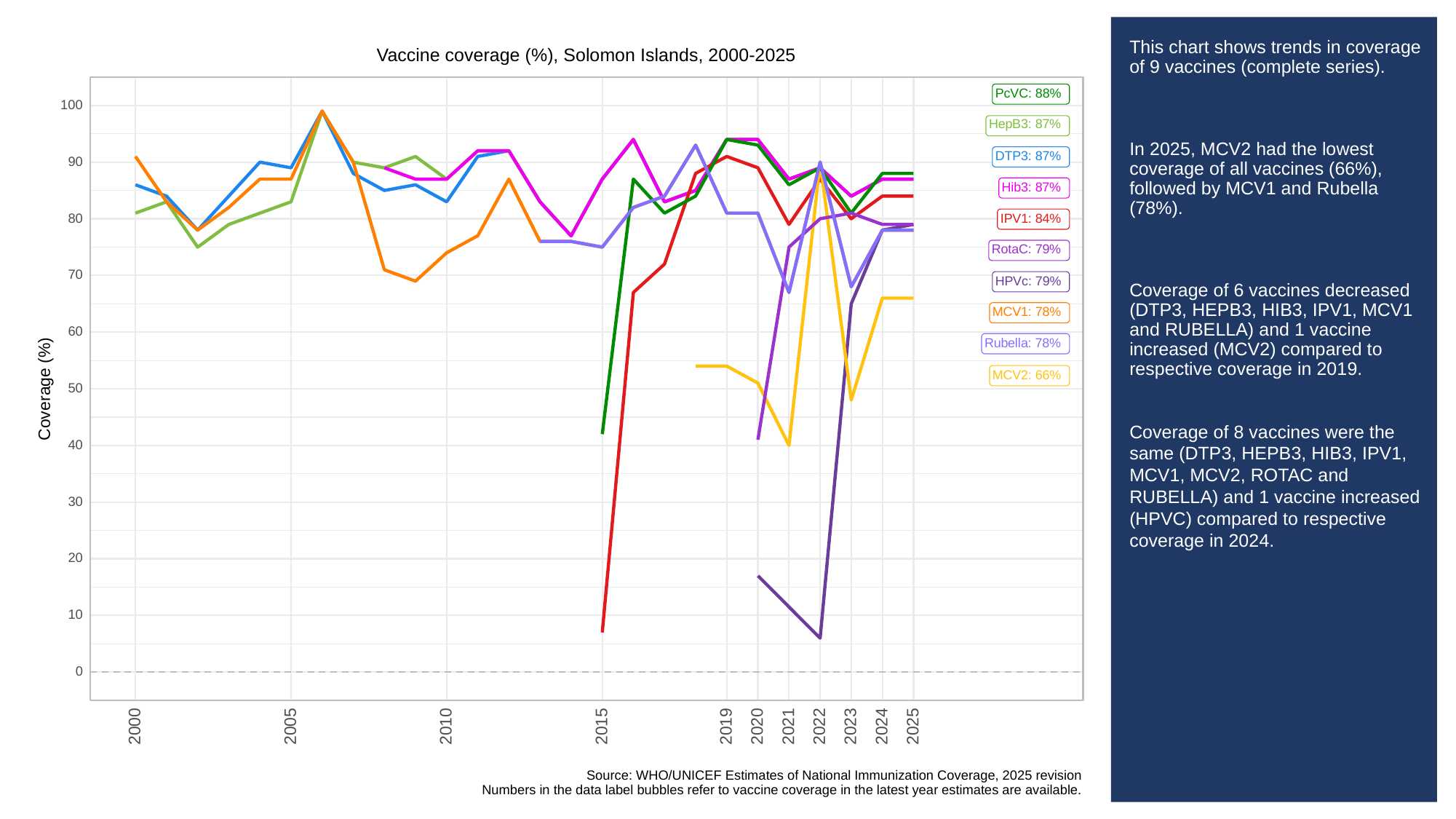

# This chart shows trends in coverage of 9 vaccines (complete series).

In 2025, MCV2 had the lowest coverage of all vaccines (66%), followed by MCV1 and Rubella (78%).

Coverage of 6 vaccines decreased (DTP3, HEPB3, HIB3, IPV1, MCV1 and RUBELLA) and 1 vaccine increased (MCV2) compared to respective coverage in 2019.

Coverage of 8 vaccines were the same (DTP3, HEPB3, HIB3, IPV1, MCV1, MCV2, ROTAC and RUBELLA) and 1 vaccine increased (HPVC) compared to respective coverage in 2024.

Vaccine coverage (%), Solomon Islands, 2000-2025

PcVC: 88%

100

HepB3: 87%

DTP3: 87%

90

Hib3: 87%

80
IPV1: 84%

RotaC: 79%

70

HPVc: 79%

MCV1: 78%
60

Rubella: 78%

MCV2: 66%
Coverage (%)
50

40

30

20

10

0

2023
2000
2005
2010
2015
2019
2020
2021
2022
2024
2025
Source: WHO/UNICEF Estimates of National Immunization Coverage, 2025 revision
Numbers in the data label bubbles refer to vaccine coverage in the latest year estimates are available.